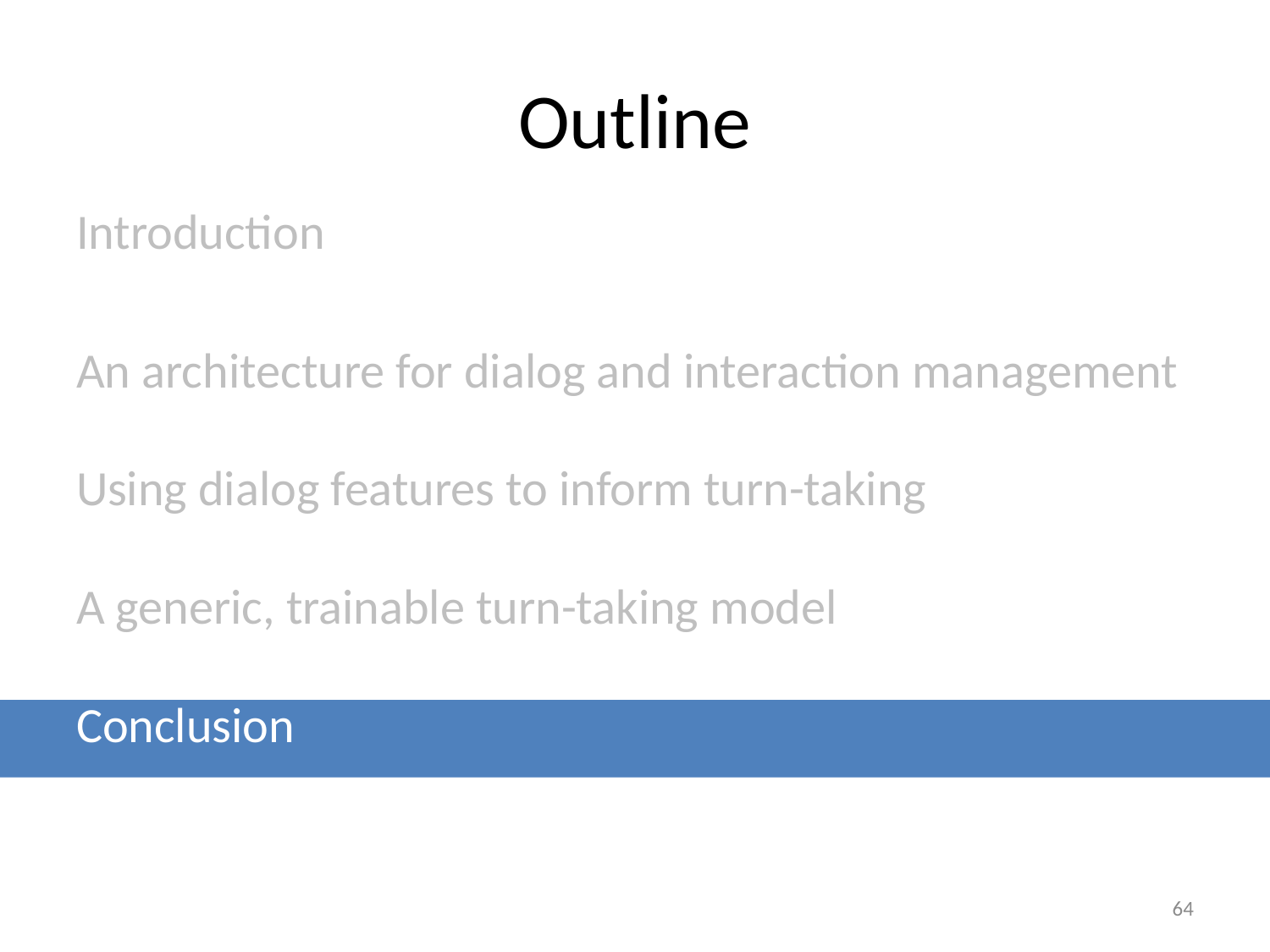

# Outline
Introduction

An architecture for dialog and interaction management

Using dialog features to inform turn-taking

A generic, trainable turn-taking model

Conclusion

64